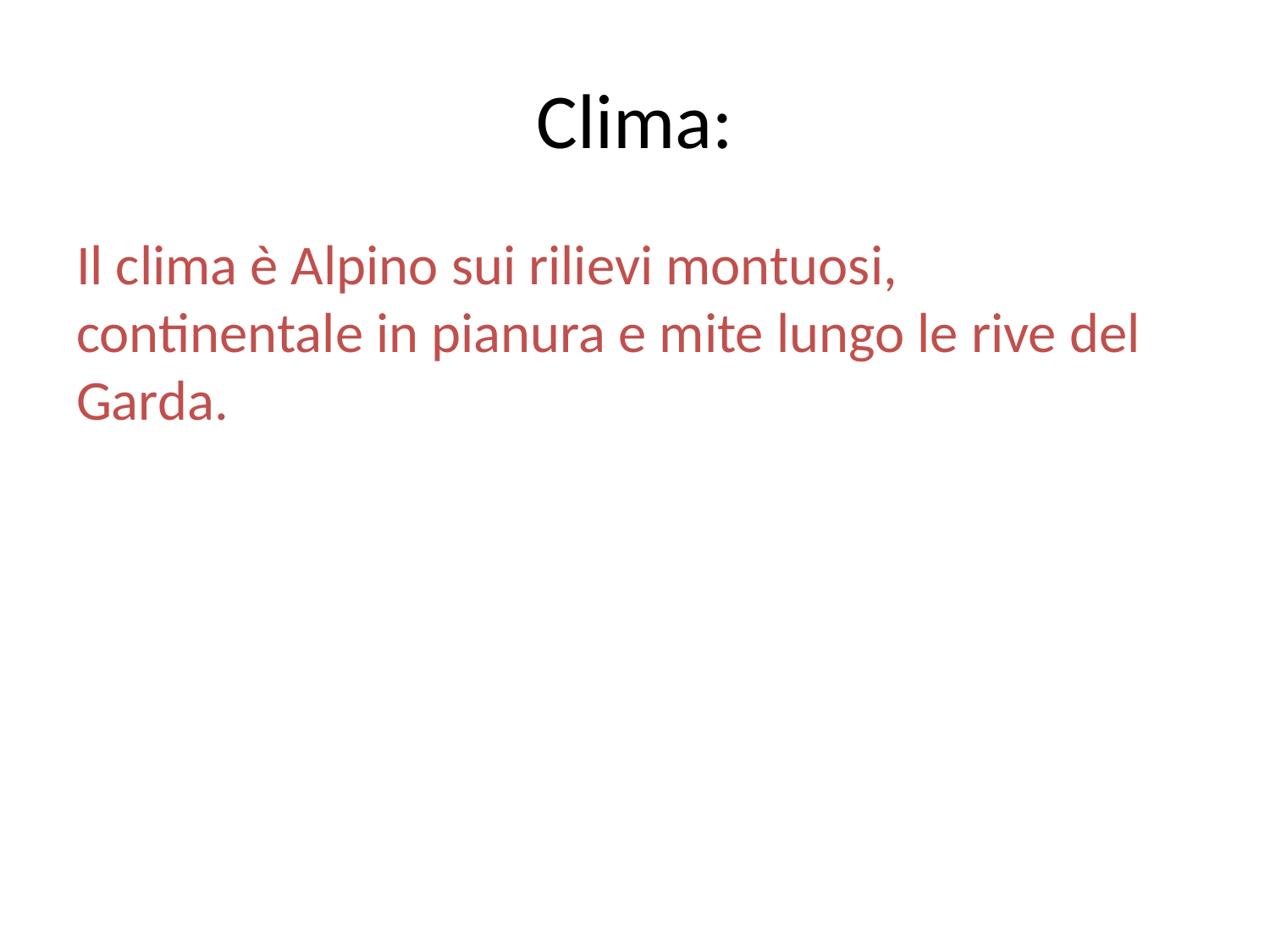

# Clima:
Il clima è Alpino sui rilievi montuosi, continentale in pianura e mite lungo le rive del Garda.